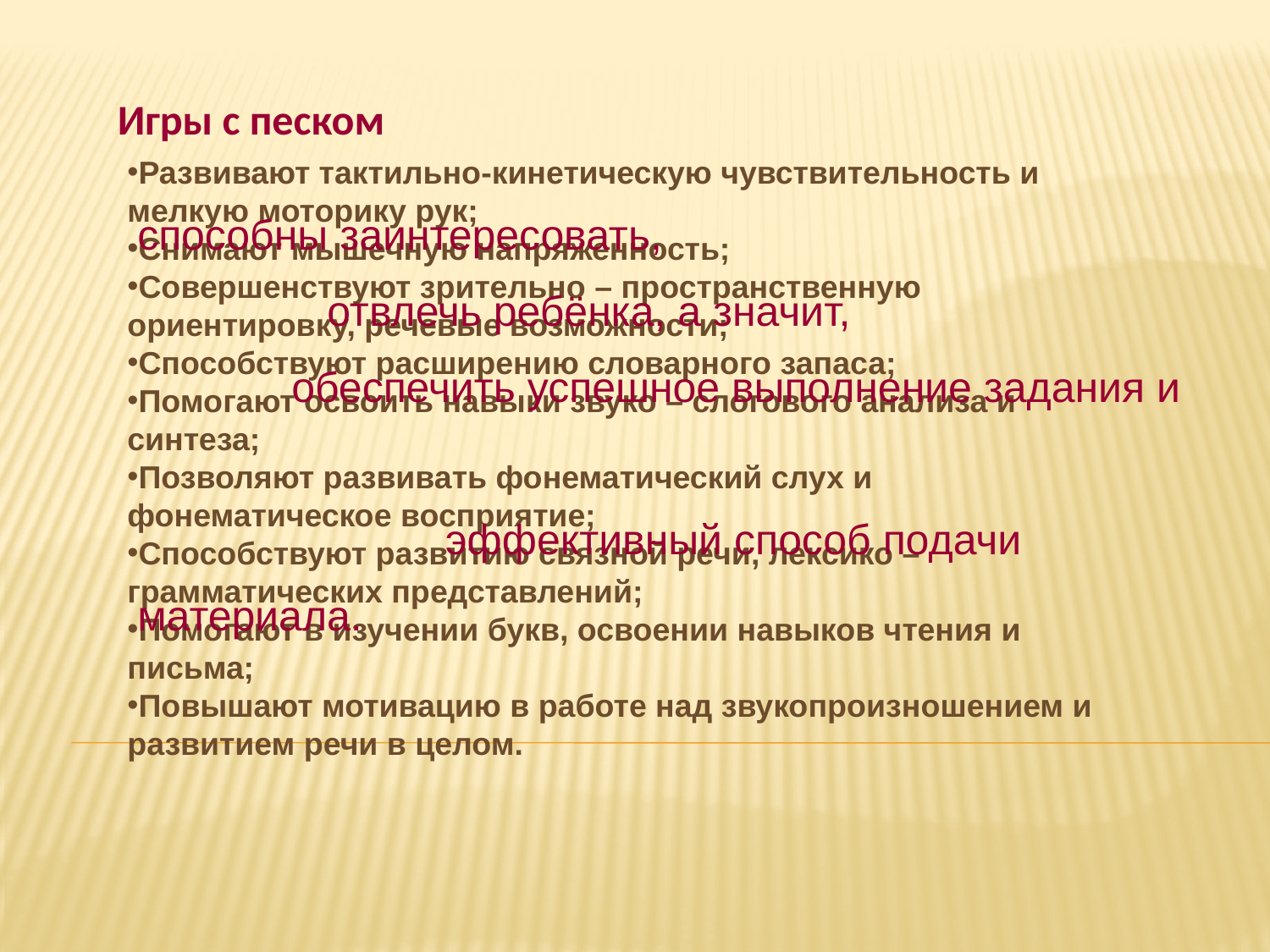

Игры с песком
Развивают тактильно-кинетическую чувствительность и мелкую моторику рук;
Снимают мышечную напряженность;
Совершенствуют зрительно – пространственную ориентировку, речевые возможности;
Способствуют расширению словарного запаса;
Помогают освоить навыки звуко – слогового анализа и синтеза;
Позволяют развивать фонематический слух и фонематическое восприятие;
Способствуют развитию связной речи, лексико – грамматических представлений;
Помогают в изучении букв, освоении навыков чтения и письма;
Повышают мотивацию в работе над звукопроизношением и развитием речи в целом.
способны заинтересовать,
                отвлечь ребёнка, а значит,
             обеспечить успешное выполнение задания и
                          эффективный способ подачи материала.